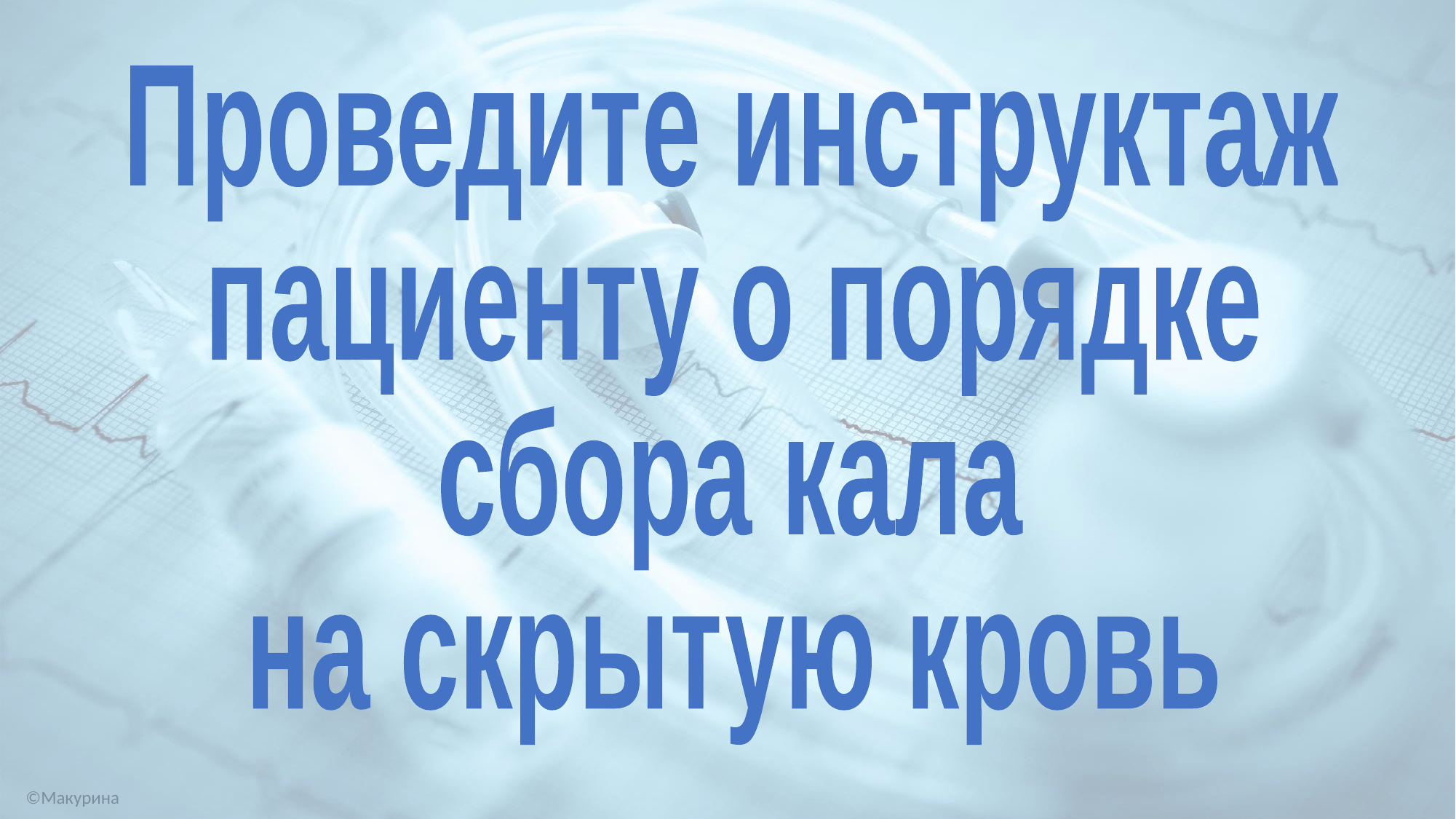

Проведите инструктаж
пациенту о порядке
сбора кала
на скрытую кровь